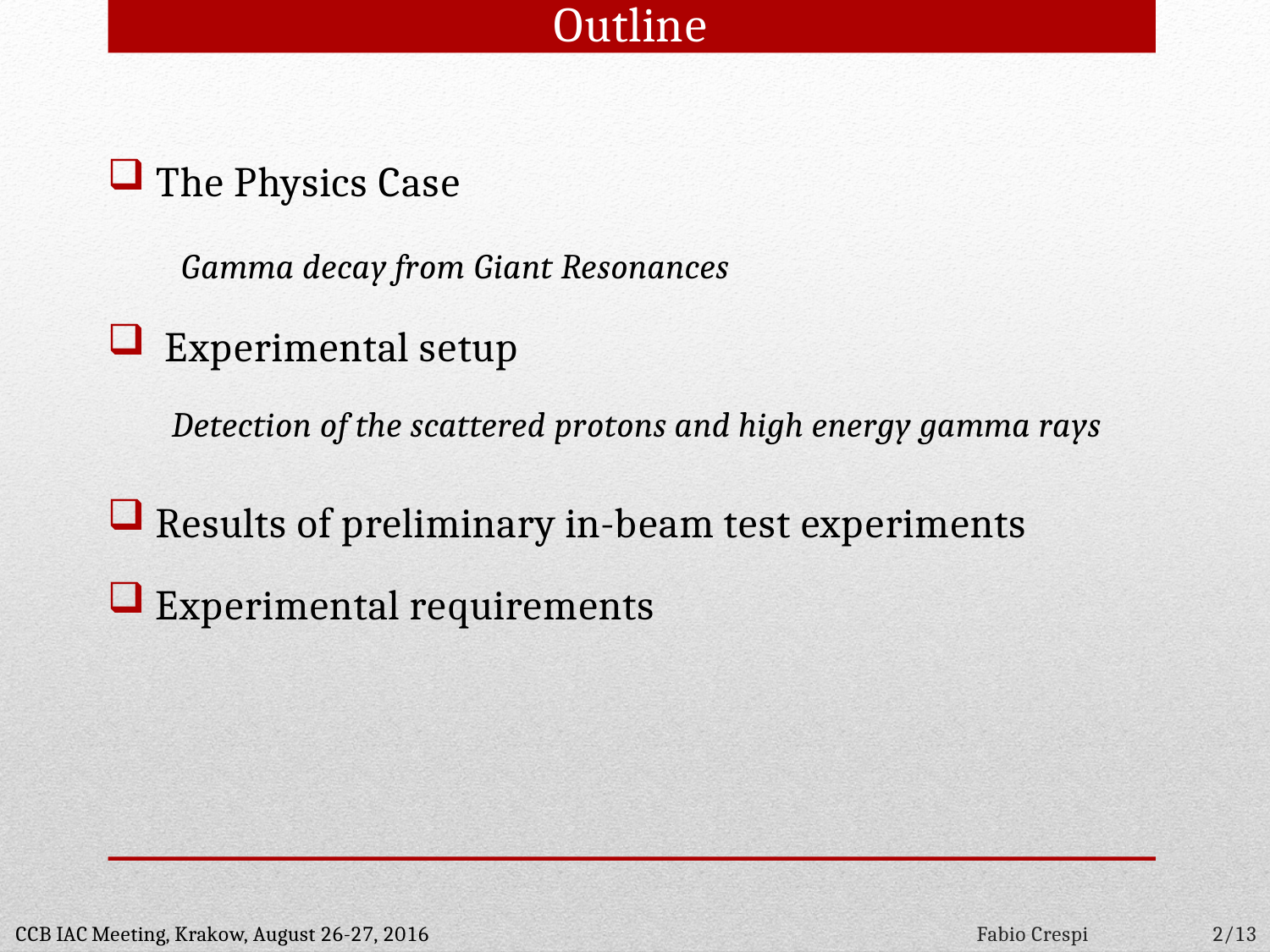

Outline

The Physics Case
 Gamma decay from Giant Resonances
 Experimental setup
Detection of the scattered protons and high energy gamma rays

Results of preliminary in-beam test experiments
Experimental requirements

CCB IAC Meeting, Krakow, August 26-27, 2016
Fabio Crespi
2/13